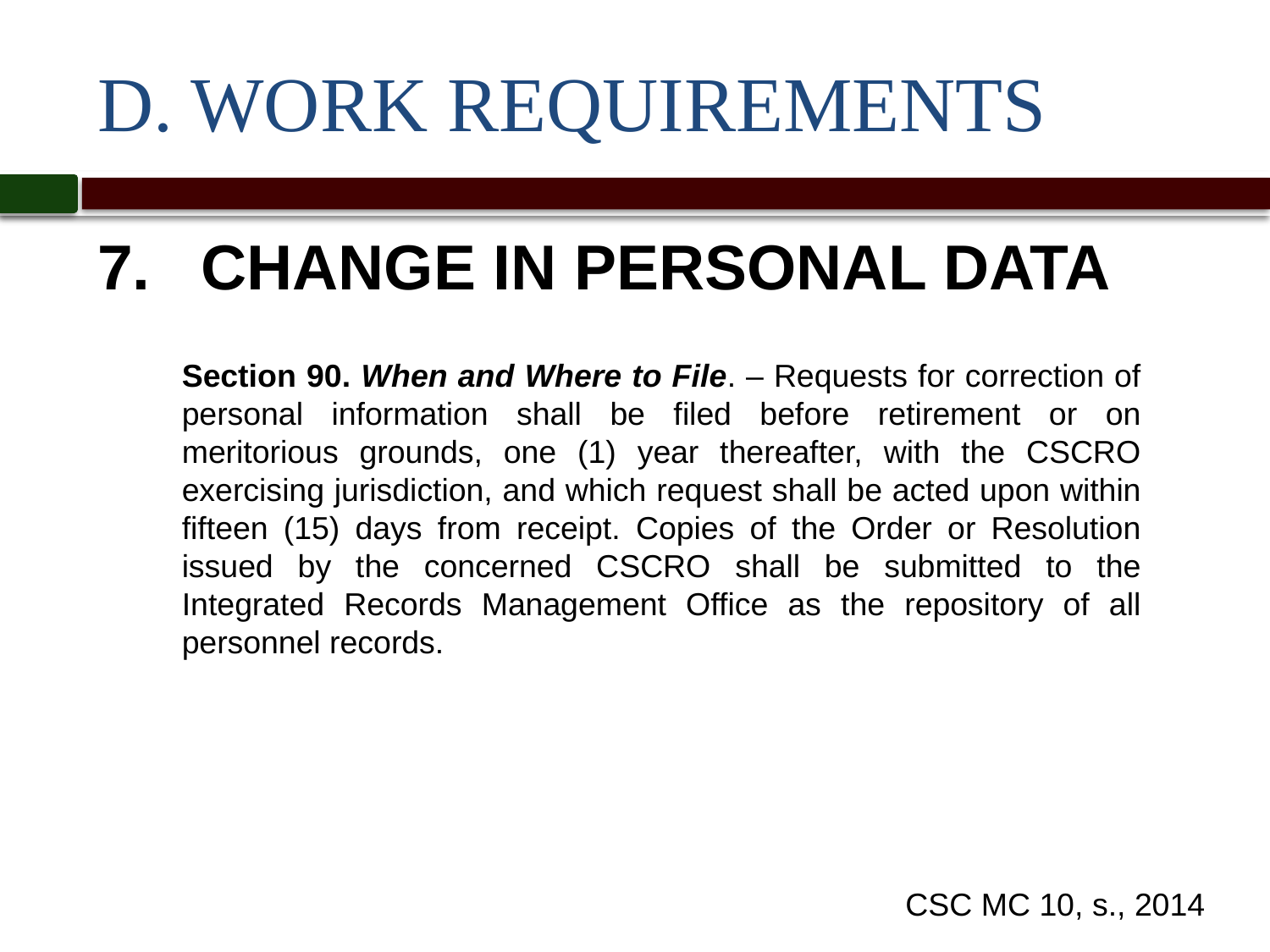

# D. WORK REQUIREMENTS
CHANGE IN PERSONAL DATA
Section 90. When and Where to File. – Requests for correction of personal information shall be filed before retirement or on meritorious grounds, one (1) year thereafter, with the CSCRO exercising jurisdiction, and which request shall be acted upon within fifteen (15) days from receipt. Copies of the Order or Resolution issued by the concerned CSCRO shall be submitted to the Integrated Records Management Office as the repository of all personnel records.
CSC MC 10, s., 2014